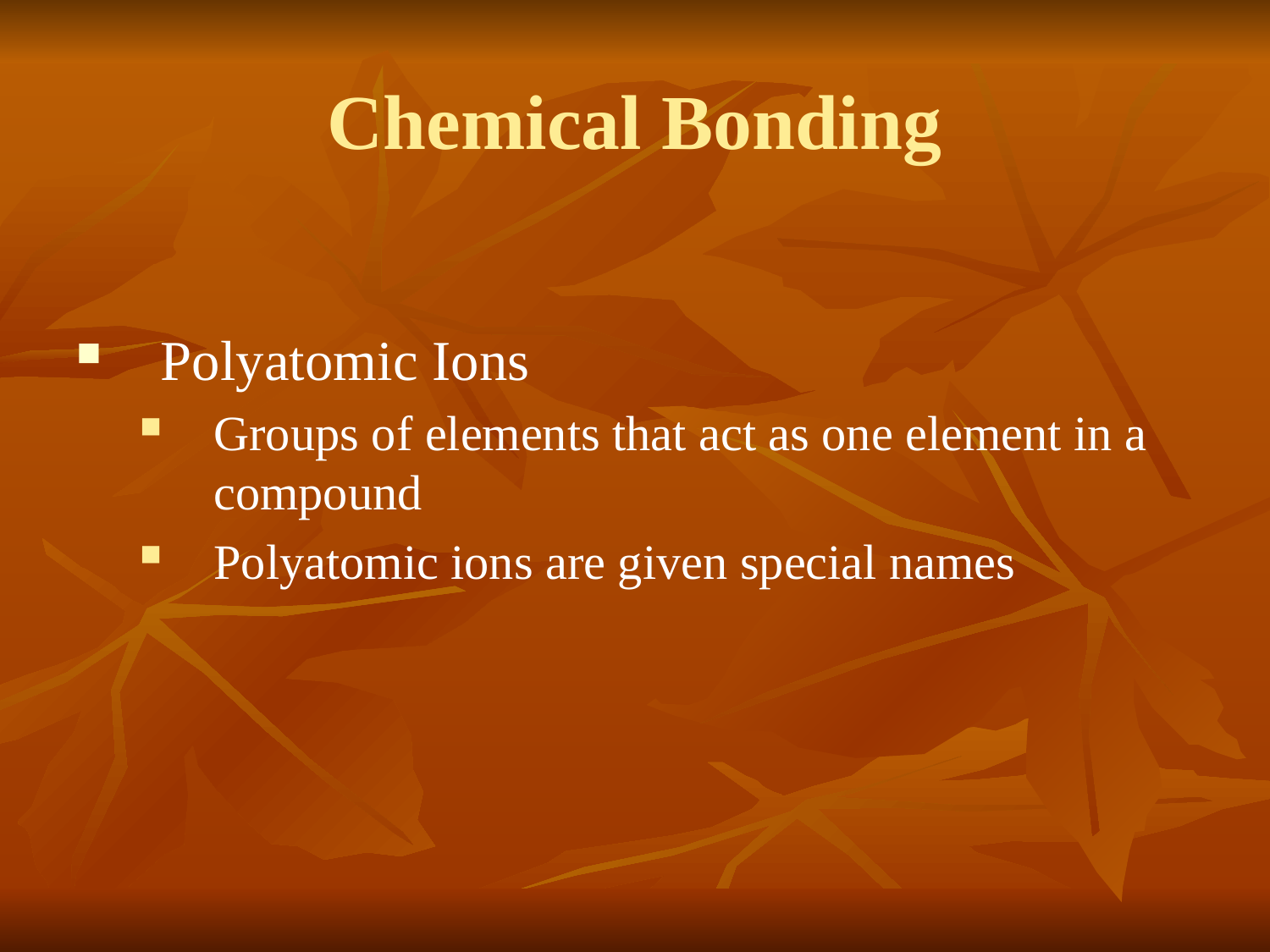

# Chemical Bonding
Polyatomic Ions
Groups of elements that act as one element in a compound
Polyatomic ions are given special names